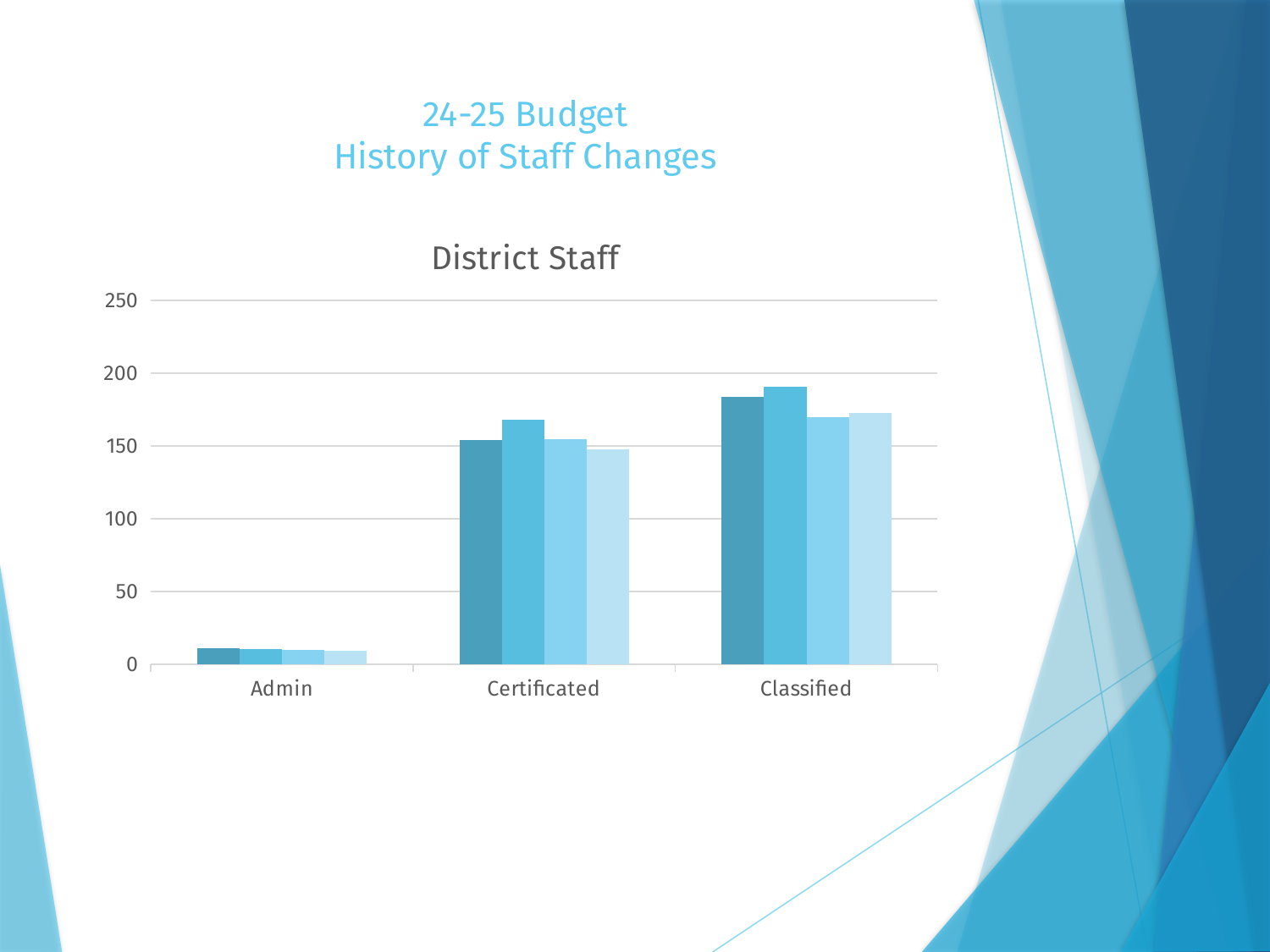

# 24-25 Budget History of Staff Changes

### Chart: District Staff

| Category | 21-22 Actual | 22-23 Budget2 | 23-24 Budget | 24-25 Budget |
|---|---|---|---|---|
| Admin | 11.2 | 10.2 | 10.0 | 9.2 |
| Certificated | 154.3 | 167.87 | 154.56 | 147.42 |
| Classified | 183.88 | 190.96 | 170.052 | 172.76 |